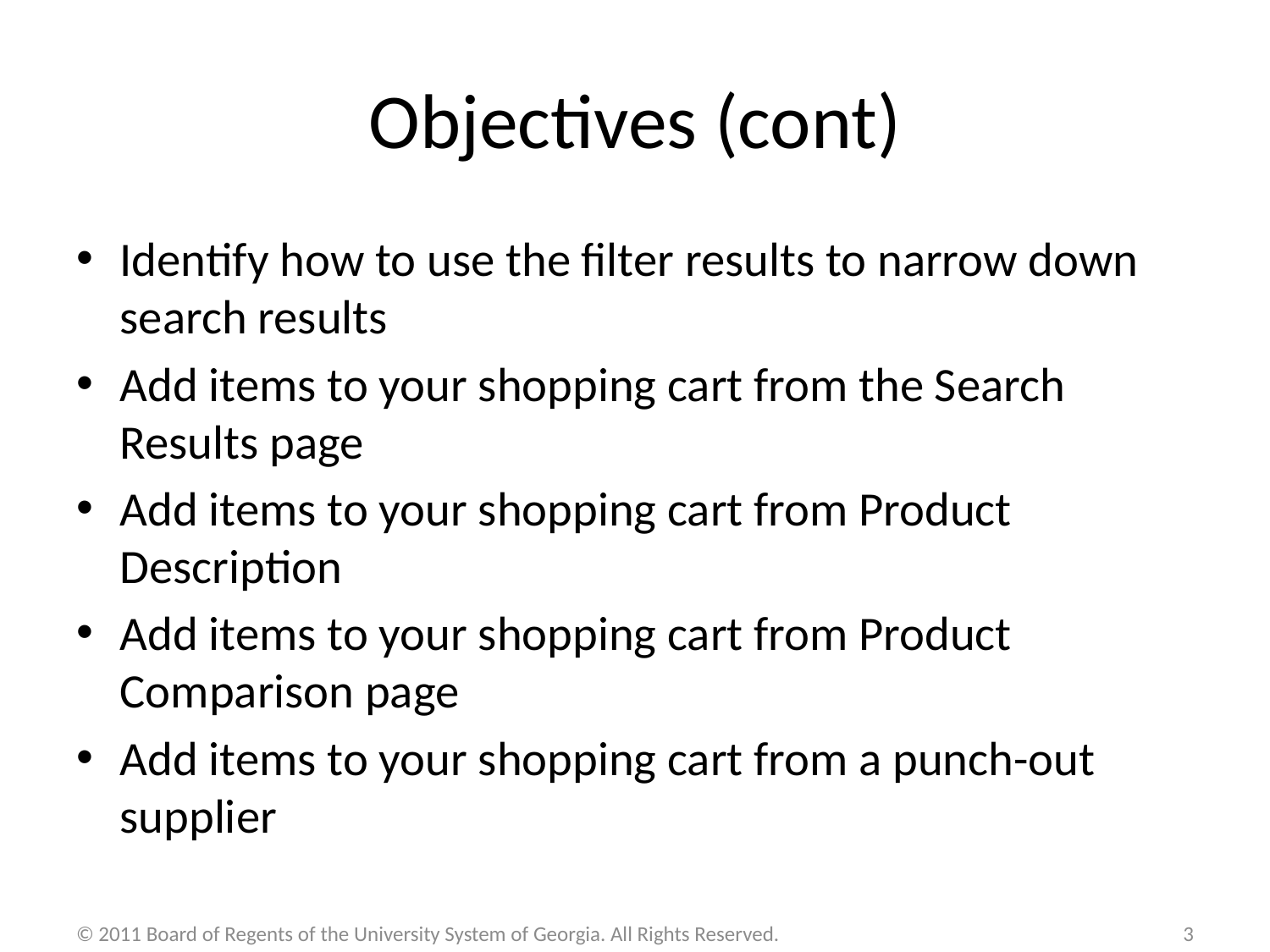

# Objectives (cont)
Identify how to use the filter results to narrow down search results
Add items to your shopping cart from the Search Results page
Add items to your shopping cart from Product Description
Add items to your shopping cart from Product Comparison page
Add items to your shopping cart from a punch-out supplier
© 2011 Board of Regents of the University System of Georgia. All Rights Reserved.
3